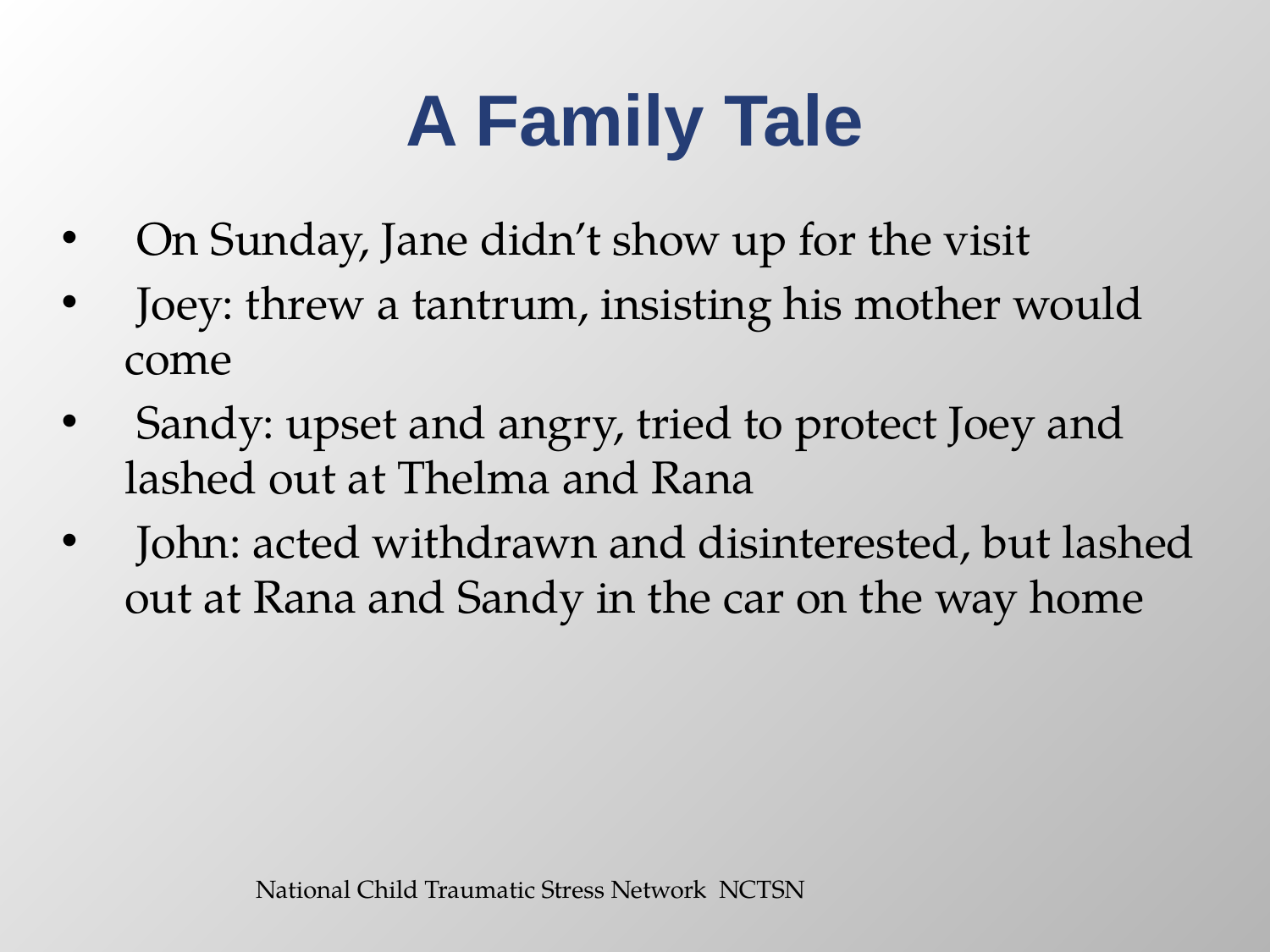

# A Family Tale
 On Sunday, Jane didn’t show up for the visit
 Joey: threw a tantrum, insisting his mother would come
 Sandy: upset and angry, tried to protect Joey and lashed out at Thelma and Rana
 John: acted withdrawn and disinterested, but lashed out at Rana and Sandy in the car on the way home
National Child Traumatic Stress Network  NCTSN